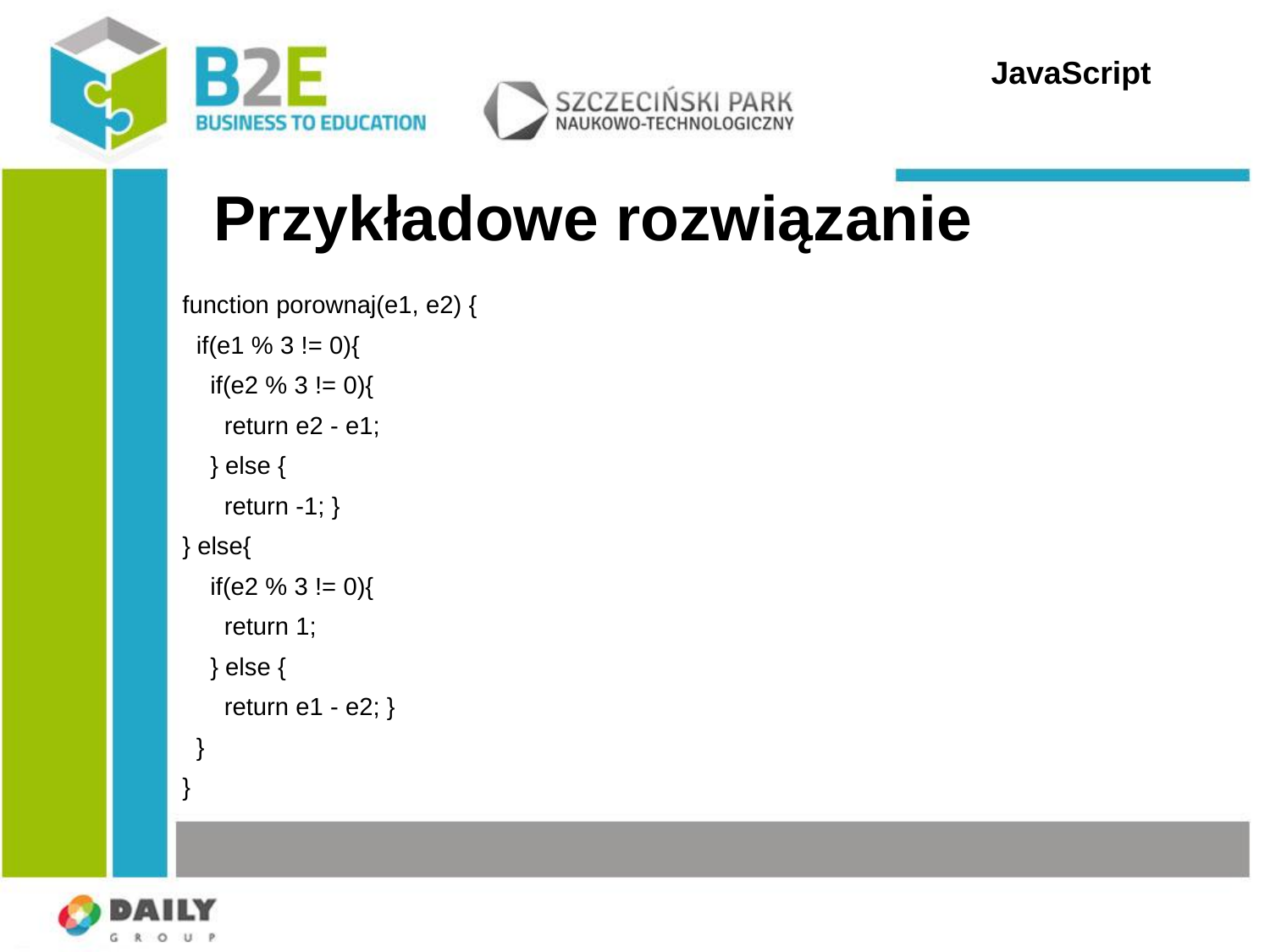

JavaScript
# Przykładowe rozwiązanie
function porownaj(e1, e2) {
  if(e1 % 3 != 0){
    if(e2 % 3 != 0){
      return e2 - e1;
    } else {
      return -1; }
} else{
    if(e2 % 3 != 0){
      return 1;
    } else {
      return e1 - e2; }
  }
}